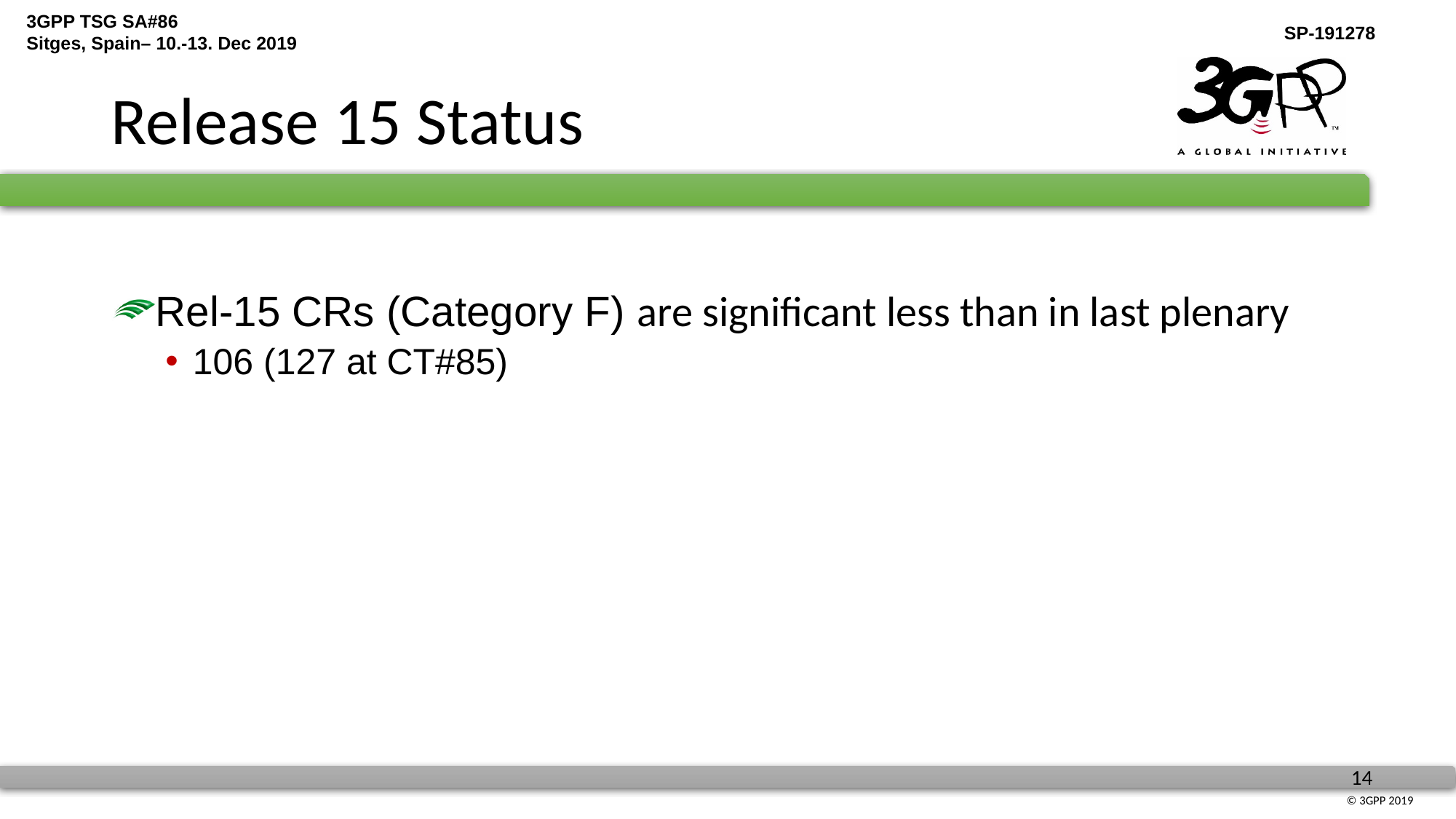

# Release 15 Status

Rel-15 CRs (Category F) are significant less than in last plenary
106 (127 at CT#85)